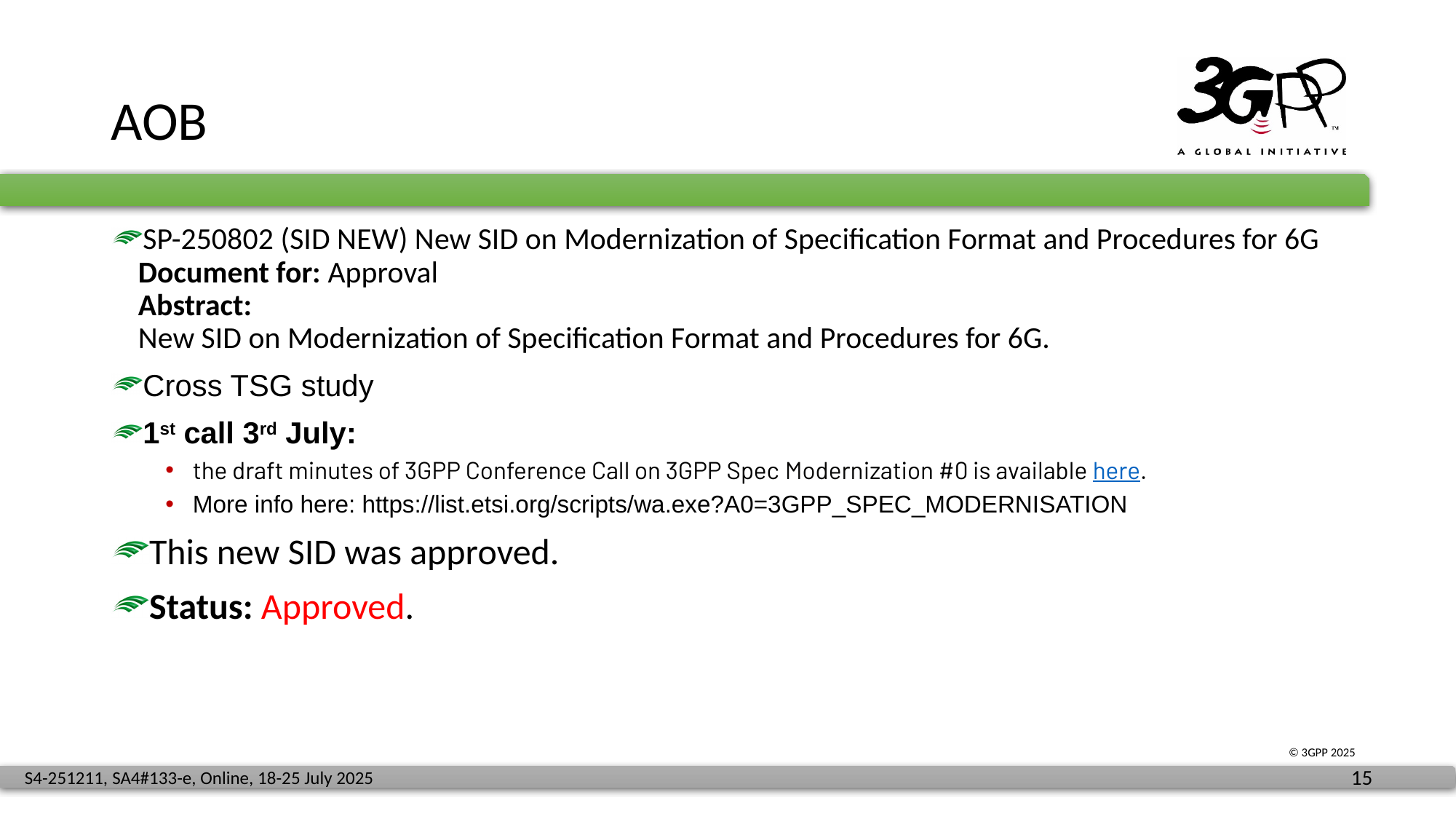

# AOB
SP-250802 (SID NEW) New SID on Modernization of Specification Format and Procedures for 6G
Document for: Approval
Abstract:
New SID on Modernization of Specification Format and Procedures for 6G.
Cross TSG study
1st call 3rd July:
the draft minutes of 3GPP Conference Call on 3GPP Spec Modernization #0 is available here.
More info here: https://list.etsi.org/scripts/wa.exe?A0=3GPP_SPEC_MODERNISATION
This new SID was approved.
Status: Approved.